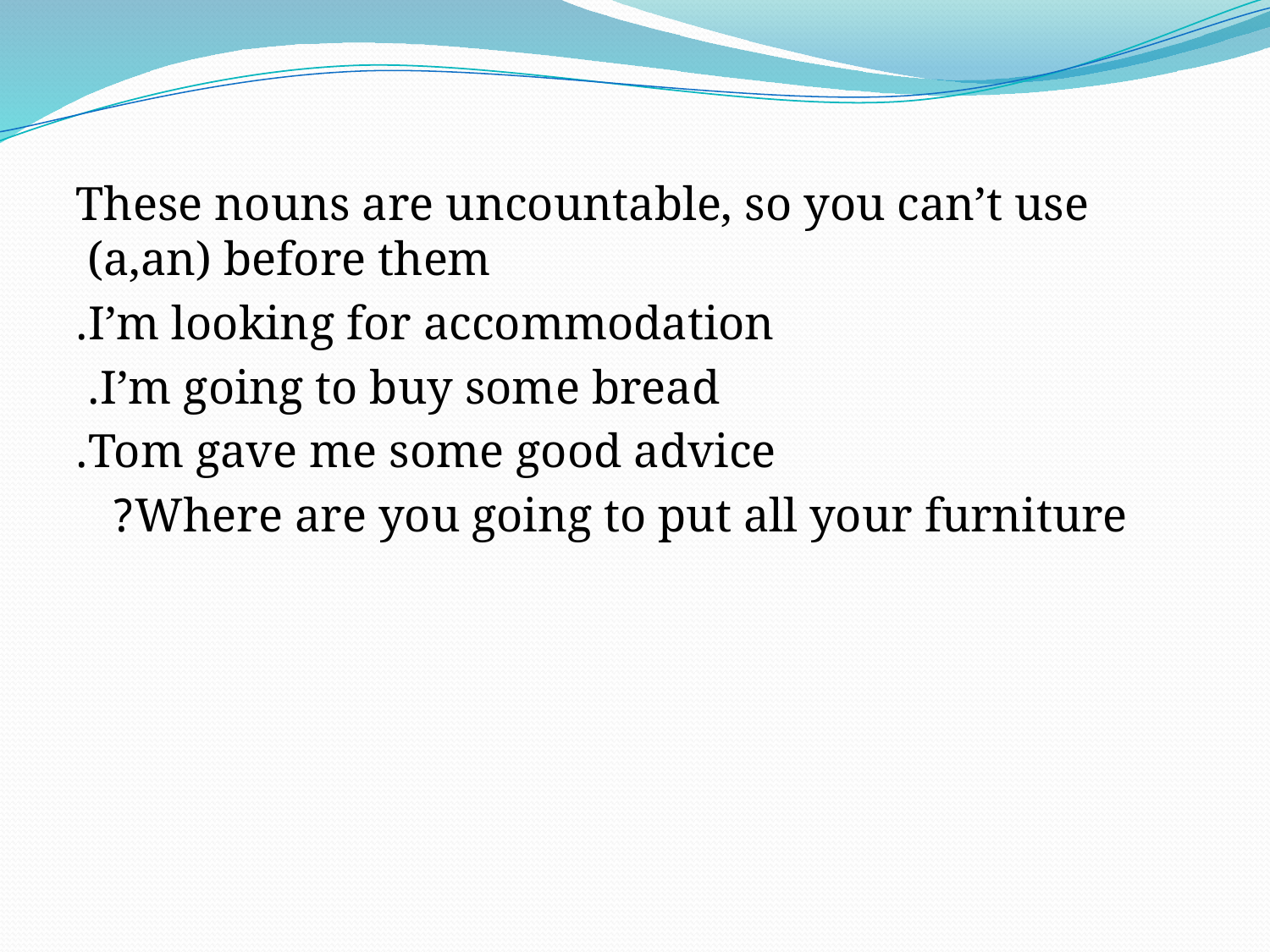

These nouns are uncountable, so you can’t use (a,an) before them
I’m looking for accommodation.
I’m going to buy some bread.
Tom gave me some good advice.
Where are you going to put all your furniture?